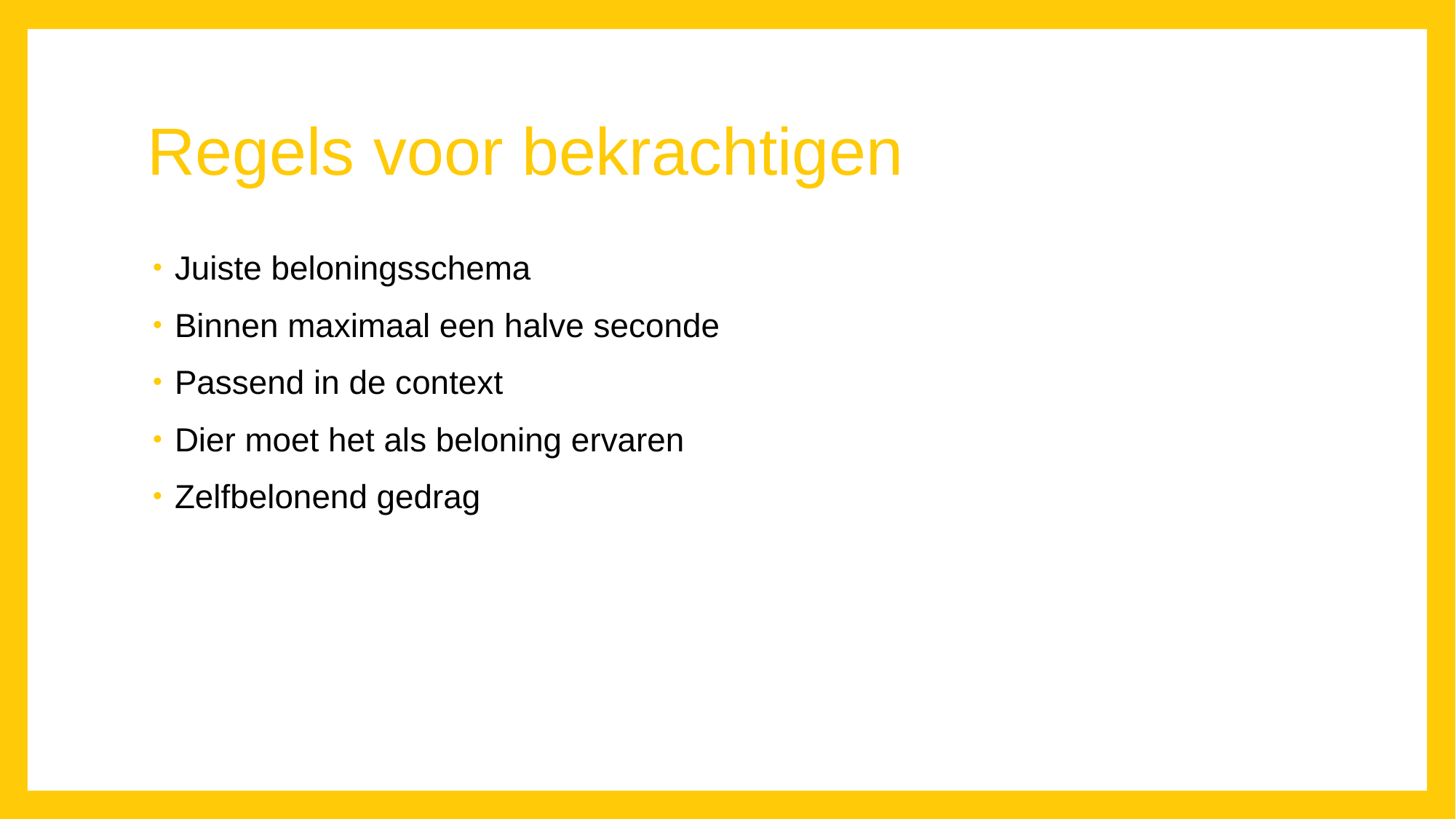

# Regels voor bekrachtigen
Juiste beloningsschema
Binnen maximaal een halve seconde
Passend in de context
Dier moet het als beloning ervaren
Zelfbelonend gedrag